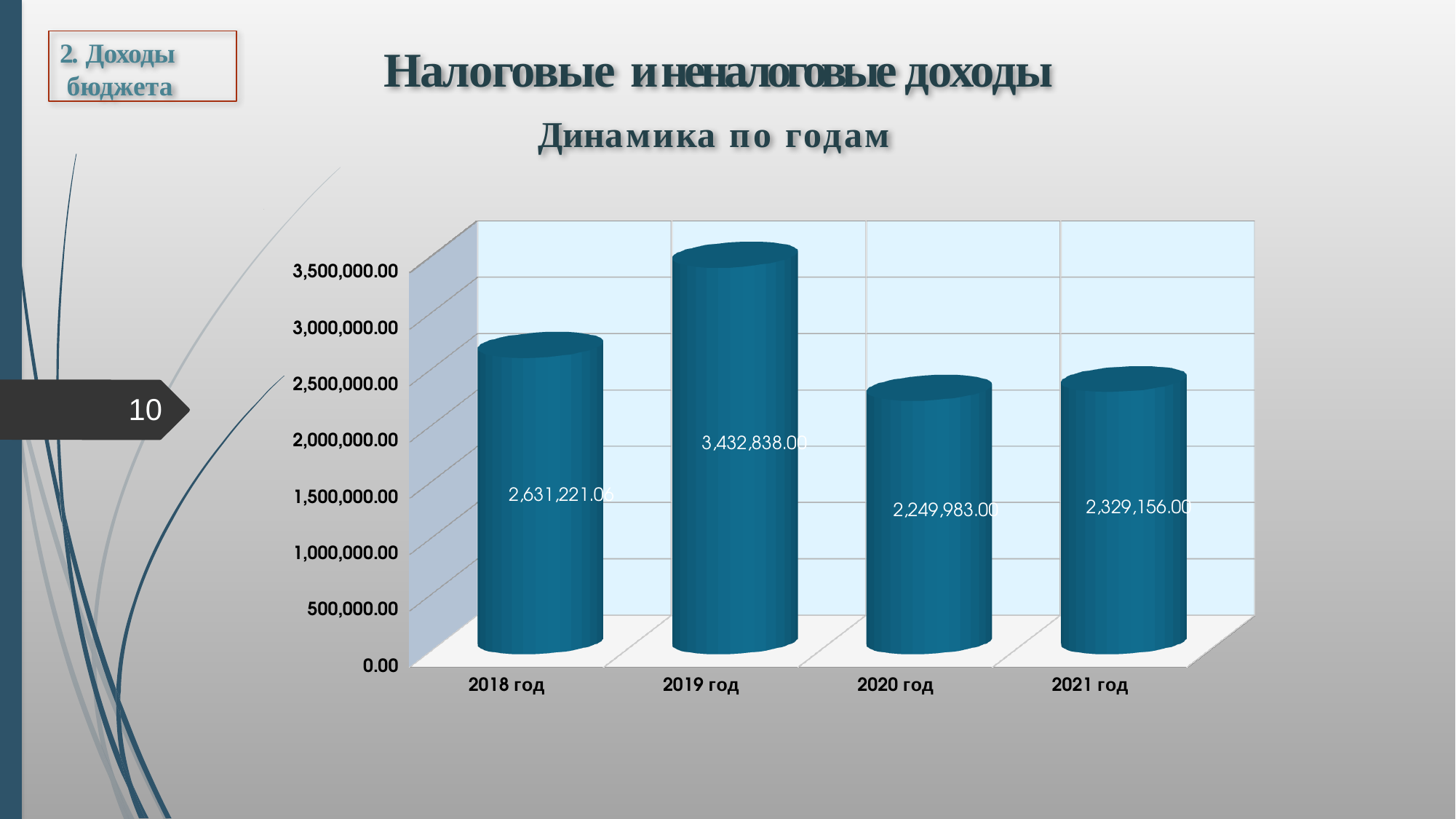

2. Доходы  бюджета
# Налоговые  и неналоговые доходы
Динамика по годам

[unsupported chart]

10